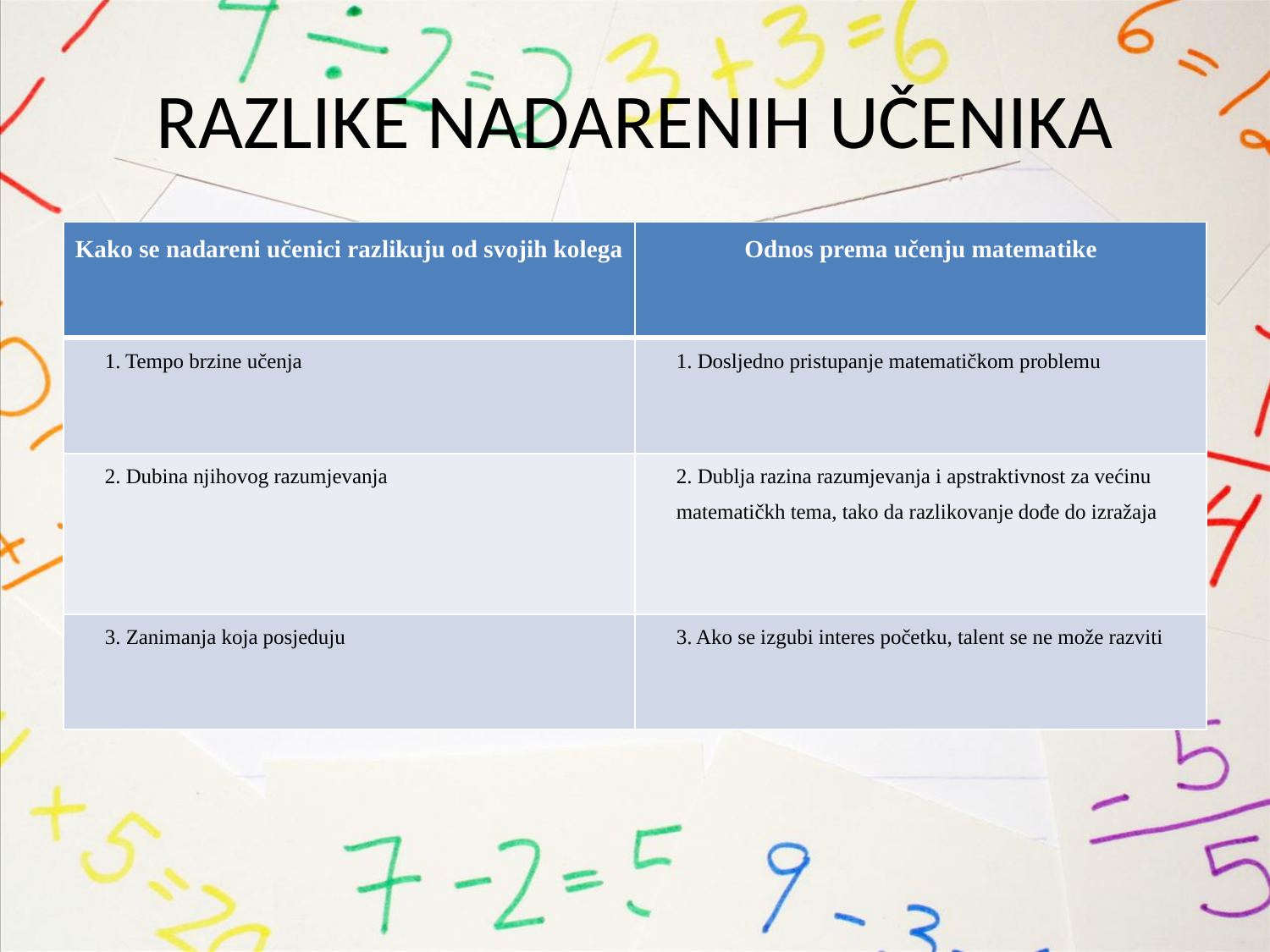

# RAZLIKE NADARENIH UČENIKA
| Kako se nadareni učenici razlikuju od svojih kolega | Odnos prema učenju matematike |
| --- | --- |
| 1. Tempo brzine učenja | 1. Dosljedno pristupanje matematičkom problemu |
| 2. Dubina njihovog razumjevanja | 2. Dublja razina razumjevanja i apstraktivnost za većinu matematičkh tema, tako da razlikovanje dođe do izražaja |
| 3. Zanimanja koja posjeduju | 3. Ako se izgubi interes početku, talent se ne može razviti |